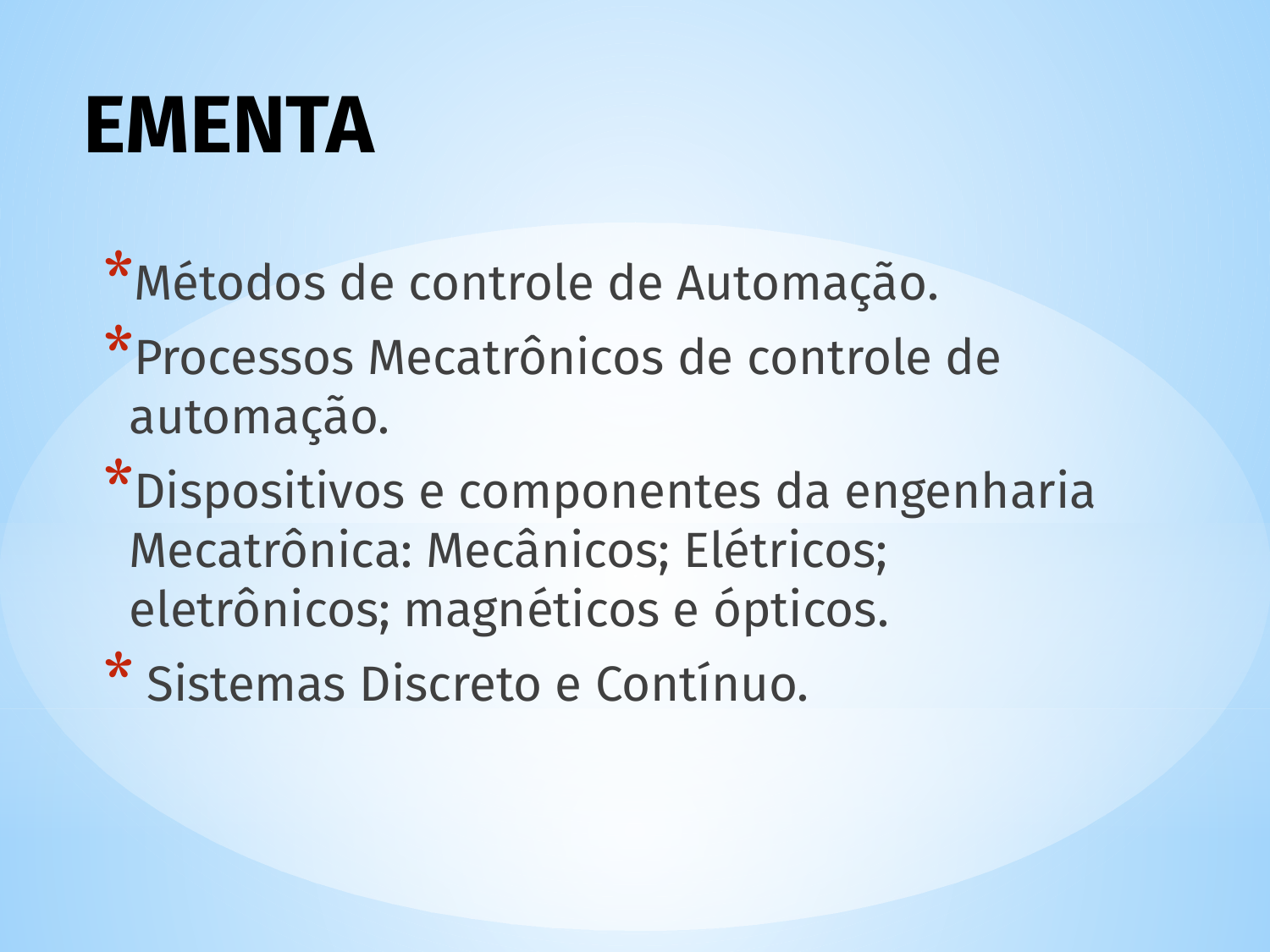

# EMENTA
Métodos de controle de Automação.
Processos Mecatrônicos de controle de automação.
Dispositivos e componentes da engenharia Mecatrônica: Mecânicos; Elétricos; eletrônicos; magnéticos e ópticos.
 Sistemas Discreto e Contínuo.